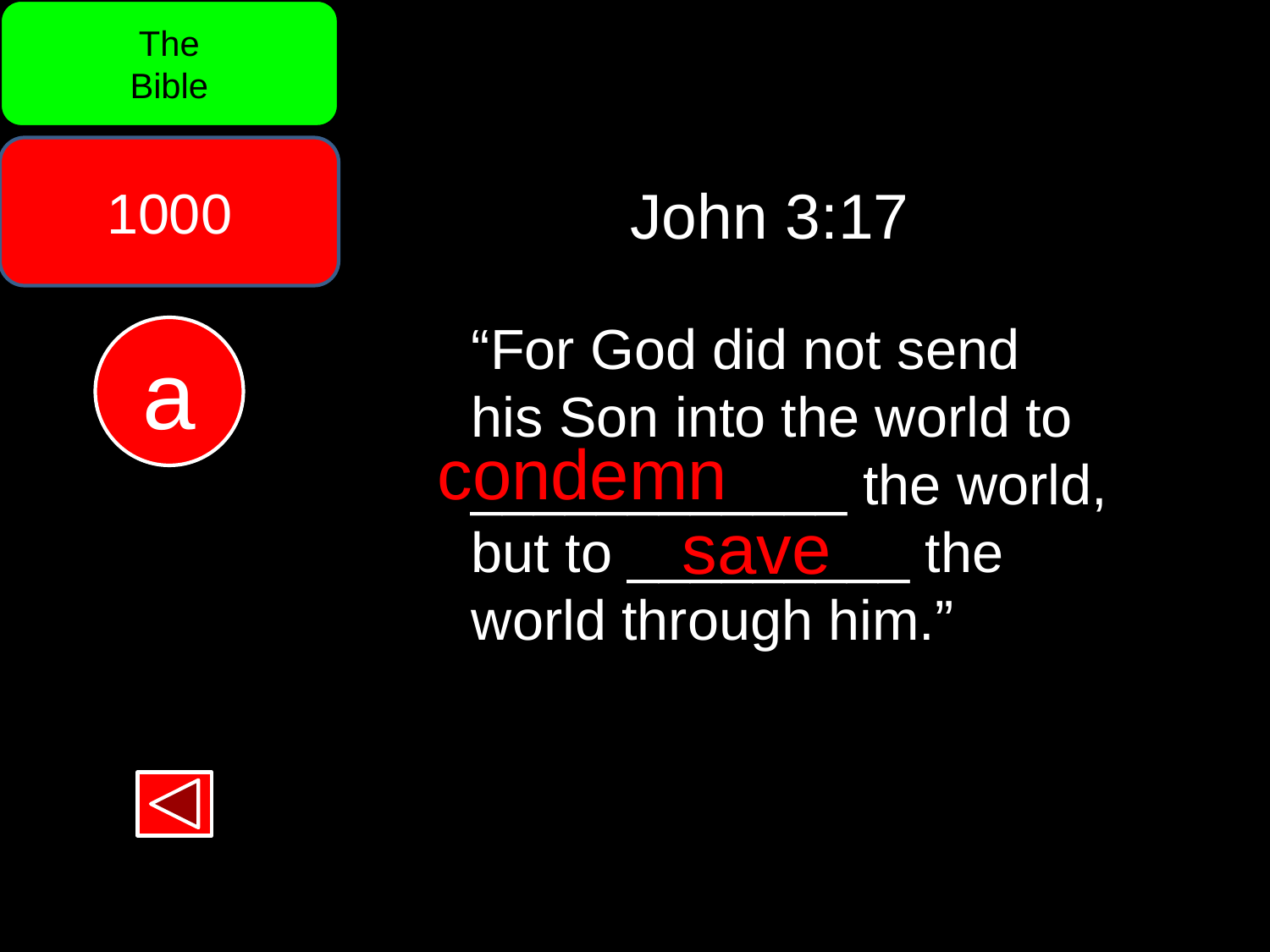

The
Bible
1000
John 3:17
“For God did not send
his Son into the world to
____________ the world,
but to _________ the
world through him.”
a
condemn
save